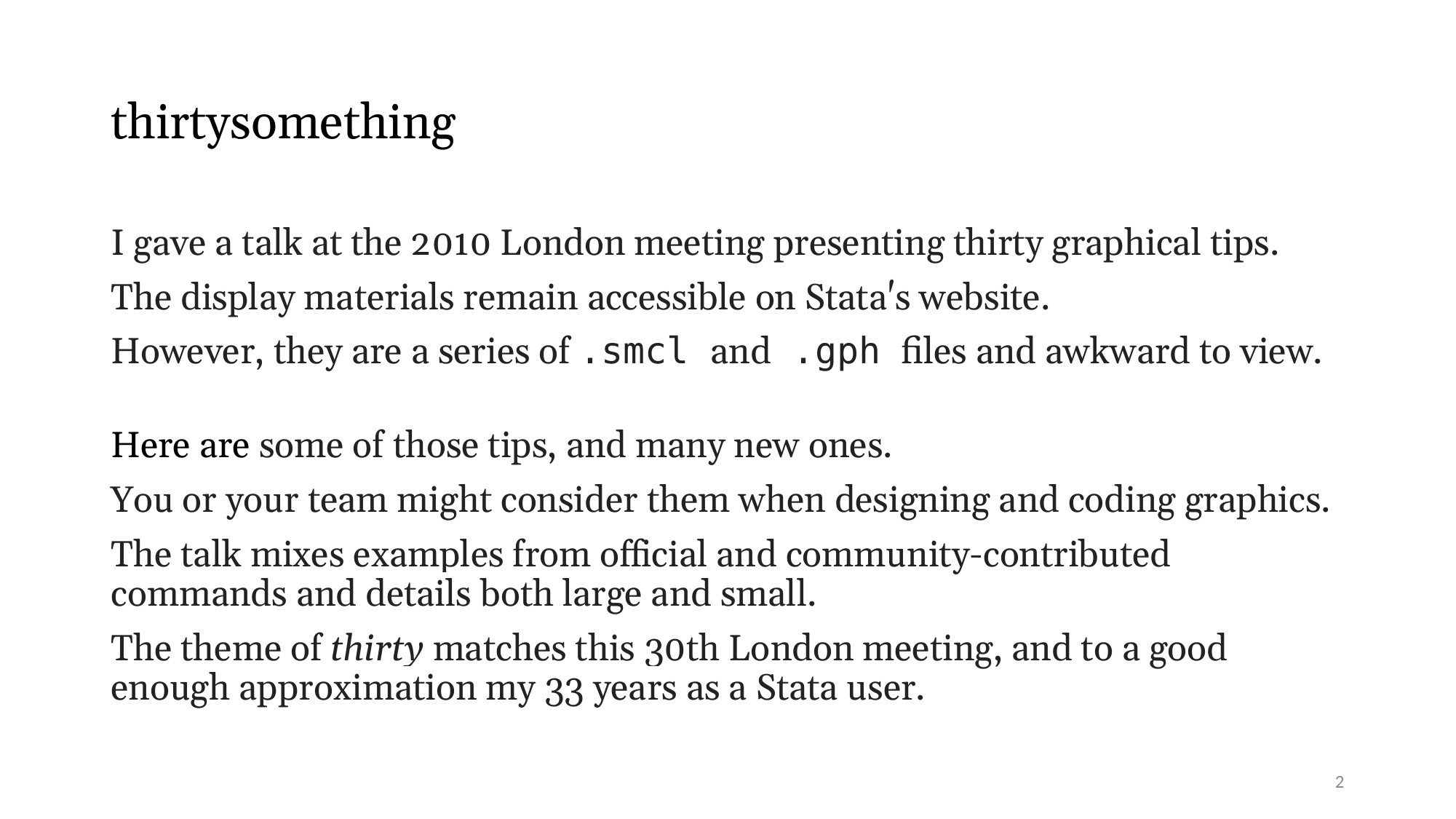

# thirtysomething
I gave a talk at the 2010 London meeting presenting thirty graphical tips.
The display materials remain accessible on Stata's website.
However, they are a series of .smcl and .gph files and awkward to view.
Here are some of those tips, and many new ones.
You or your team might consider them when designing and coding graphics.
The talk mixes examples from official and community-contributed commands and details both large and small.
The theme of thirty matches this 30th London meeting, and to a good enough approximation my 33 years as a Stata user.

2